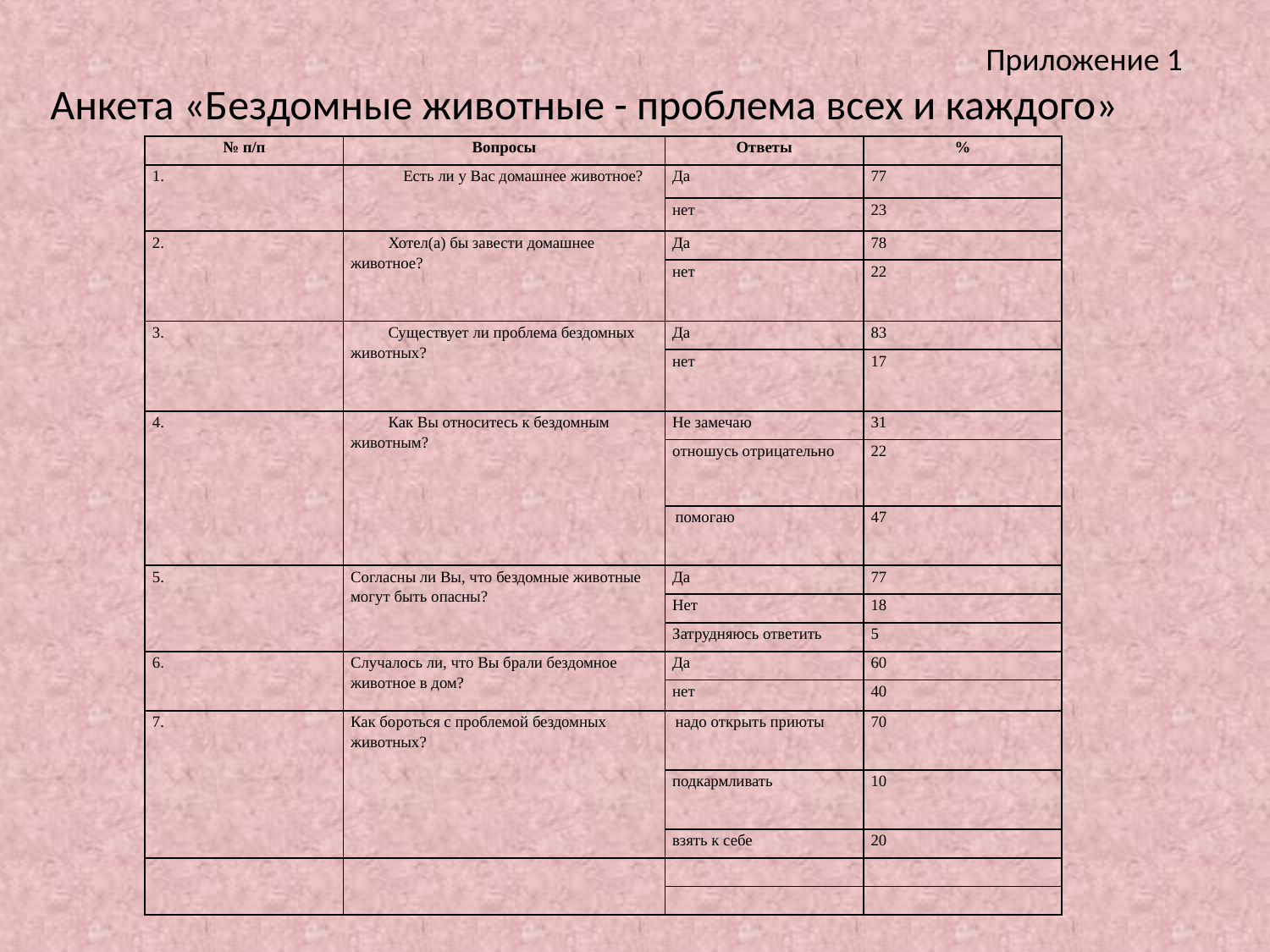

Приложение 1
Анкета «Бездомные животные - проблема всех и каждого»

| № п/п | Вопросы | Ответы | % |
| --- | --- | --- | --- |
| 1. | Есть ли у Вас домашнее животное? | Да | 77 |
|  |  | нет | 23 |
| 2. | Хотел(а) бы завести домашнее животное? | Да | 78 |
|  |  | нет | 22 |
| 3. | Существует ли проблема бездомных животных? | Да | 83 |
|  |  | нет | 17 |
| 4. | Как Вы относитесь к бездомным животным? | Не замечаю | 31 |
|  |  | отношусь отрицательно | 22 |
|  |  | помогаю | 47 |
| 5. | Согласны ли Вы, что бездомные животные могут быть опасны? | Да | 77 |
|  |  | Нет | 18 |
|  |  | Затрудняюсь ответить | 5 |
| 6. | Случалось ли, что Вы брали бездомное животное в дом? | Да | 60 |
|  |  | нет | 40 |
| 7. | Как бороться с проблемой бездомных животных? | надо открыть приюты | 70 |
|  |  | подкармливать | 10 |
|  |  | взять к себе | 20 |
|  |  |  |  |
|  |  |  |  |